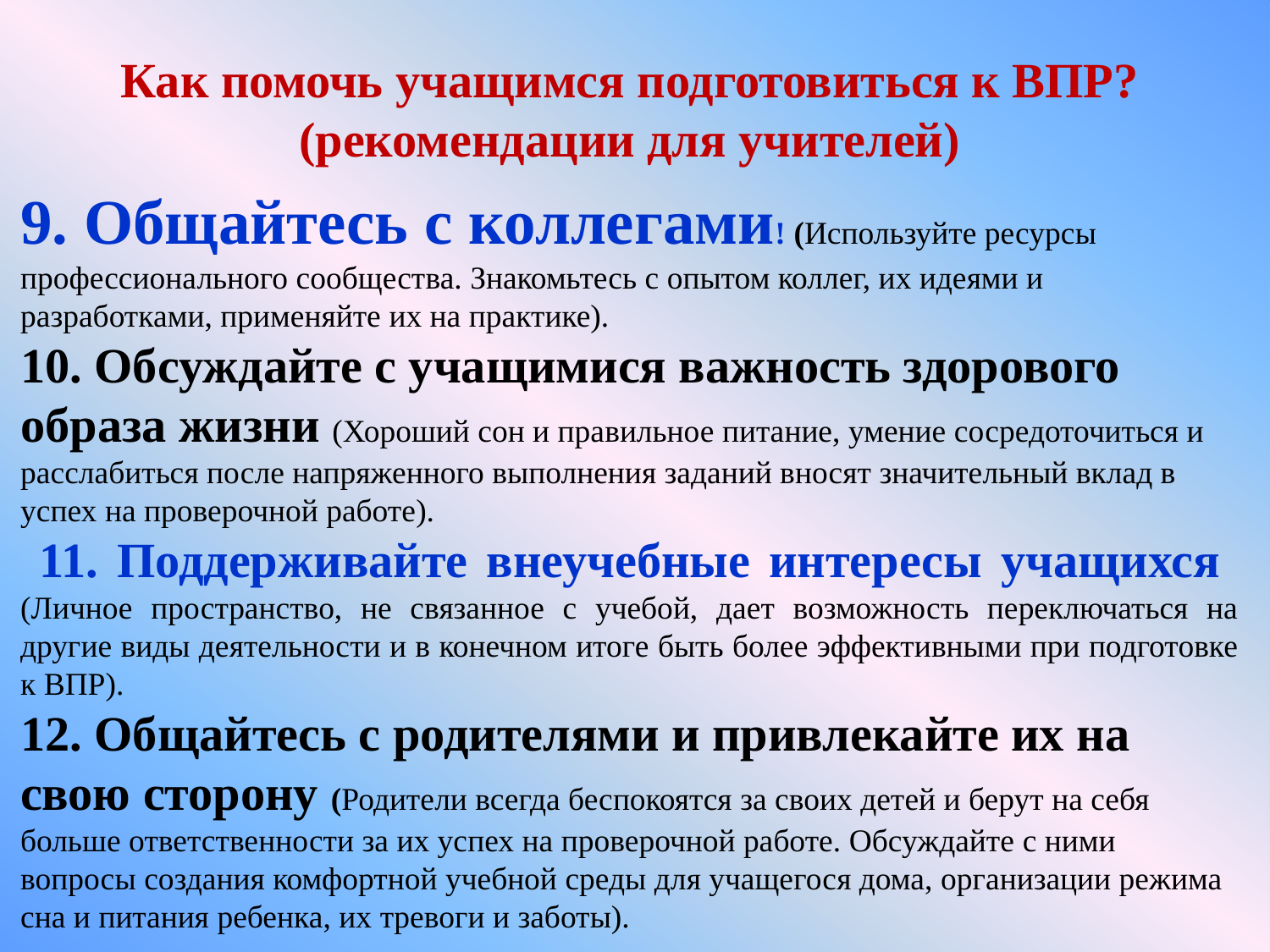

Как помочь учащимся подготовиться к ВПР?
 (рекомендации для учителей)
9. Общайтесь с коллегами! (Используйте ресурсы профессионального сообщества. Знакомьтесь с опытом коллег, их идеями и разработками, применяйте их на практике).
10. Обсуждайте с учащимися важность здорового образа жизни (Хороший сон и правильное питание, умение сосредоточиться и расслабиться после напряженного выполнения заданий вносят значительный вклад в успех на проверочной работе).
 11. Поддерживайте внеучебные интересы учащихся
(Личное пространство, не связанное с учебой, дает возможность переключаться на другие виды деятельности и в конечном итоге быть более эффективными при подготовке к ВПР).
12. Общайтесь с родителями и привлекайте их на свою сторону (Родители всегда беспокоятся за своих детей и берут на себя больше ответственности за их успех на проверочной работе. Обсуждайте с ними вопросы создания комфортной учебной среды для учащегося дома, организации режима сна и питания ребенка, их тревоги и заботы).